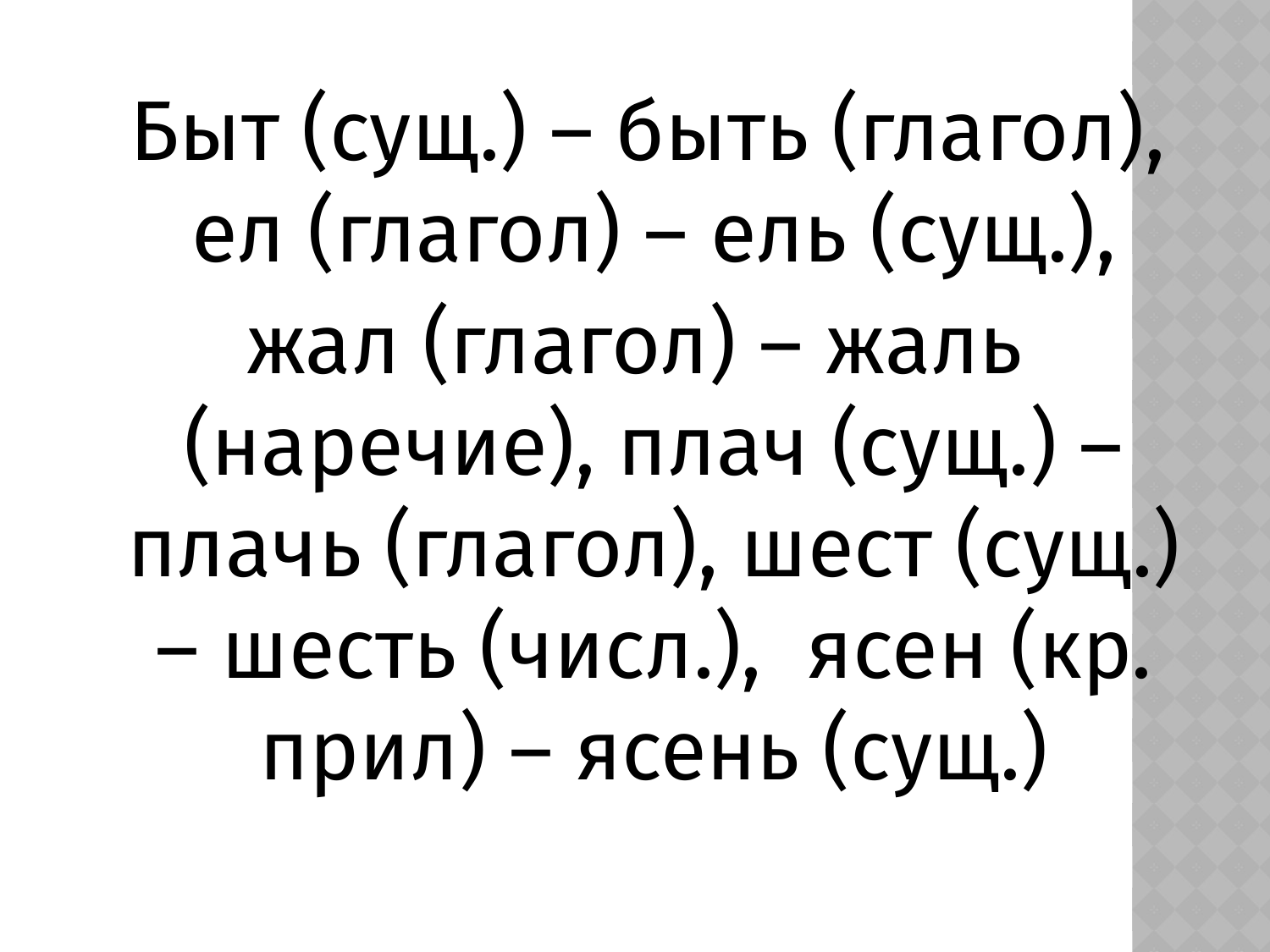

Быт (сущ.) – быть (глагол),   ел (глагол) – ель (сущ.),
жал (глагол) – жаль (наречие), плач (сущ.) – плачь (глагол), шест (сущ.) – шесть (числ.),  ясен (кр. прил) – ясень (сущ.)